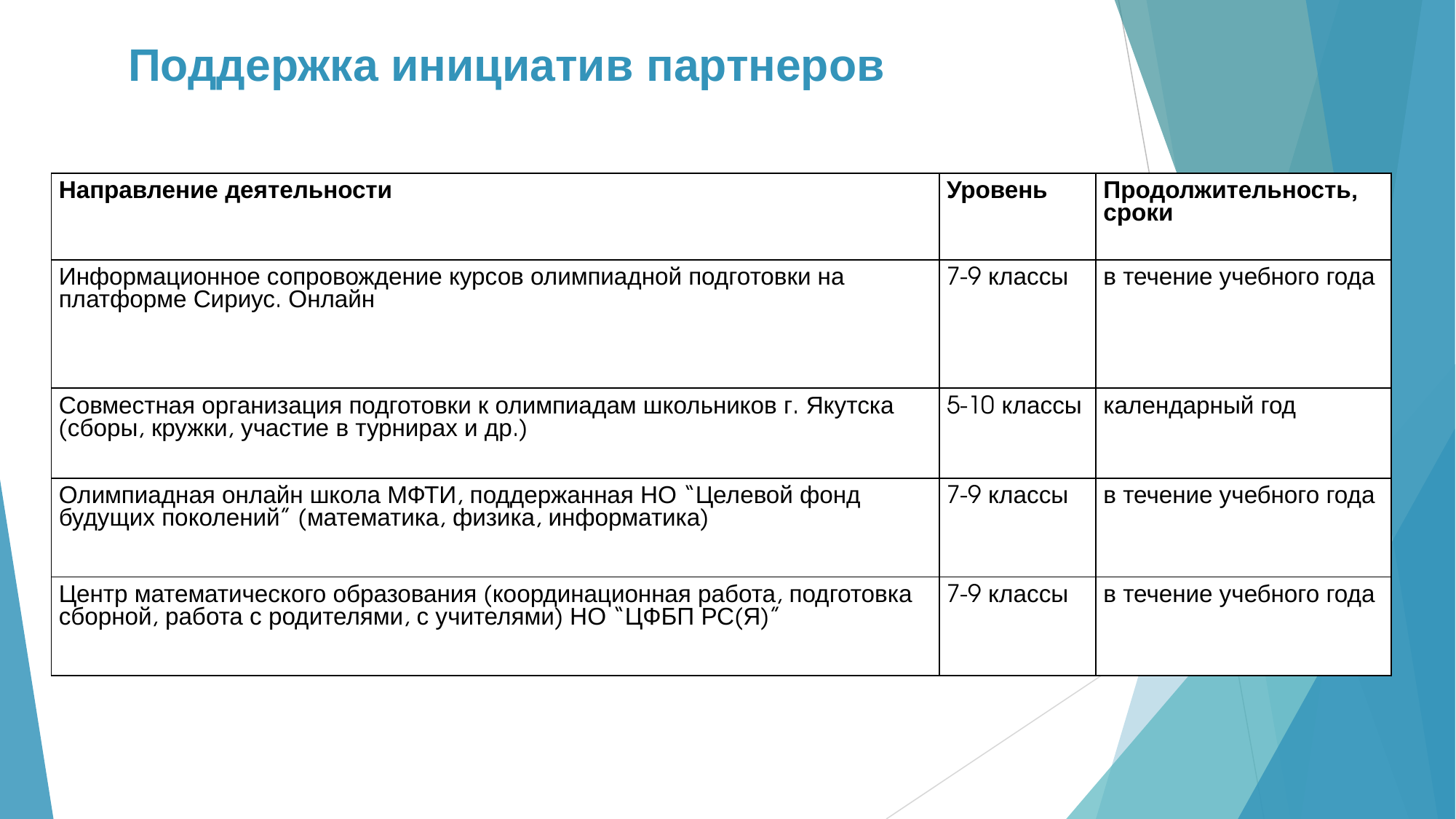

Поддержка инициатив партнеров

| Направление деятельности | Уровень | Продолжительность, сроки |
| --- | --- | --- |
| Информационное сопровождение курсов олимпиадной подготовки на платформе Сириус. Онлайн | 7-9 классы | в течение учебного года |
| Совместная организация подготовки к олимпиадам школьников г. Якутска (сборы, кружки, участие в турнирах и др.) | 5-10 классы | календарный год |
| Олимпиадная онлайн школа МФТИ, поддержанная НО “Целевой фонд будущих поколений” (математика, физика, информатика) | 7-9 классы | в течение учебного года |
| Центр математического образования (координационная работа, подготовка сборной, работа с родителями, с учителями) НО “ЦФБП РС(Я)” | 7-9 классы | в течение учебного года |